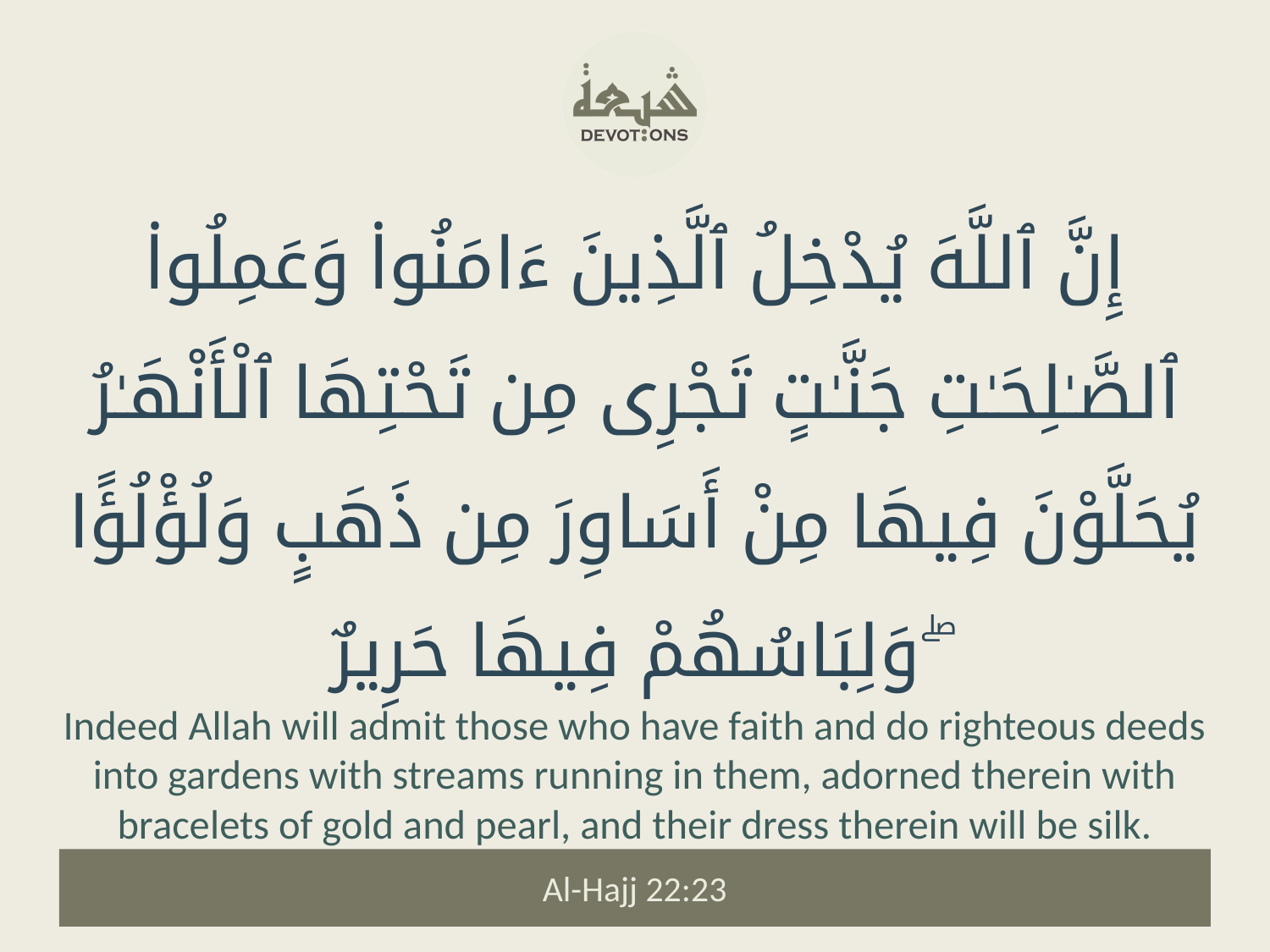

إِنَّ ٱللَّهَ يُدْخِلُ ٱلَّذِينَ ءَامَنُوا۟ وَعَمِلُوا۟ ٱلصَّـٰلِحَـٰتِ جَنَّـٰتٍ تَجْرِى مِن تَحْتِهَا ٱلْأَنْهَـٰرُ يُحَلَّوْنَ فِيهَا مِنْ أَسَاوِرَ مِن ذَهَبٍ وَلُؤْلُؤًا ۖ وَلِبَاسُهُمْ فِيهَا حَرِيرٌ
Indeed Allah will admit those who have faith and do righteous deeds into gardens with streams running in them, adorned therein with bracelets of gold and pearl, and their dress therein will be silk.
Al-Hajj 22:23